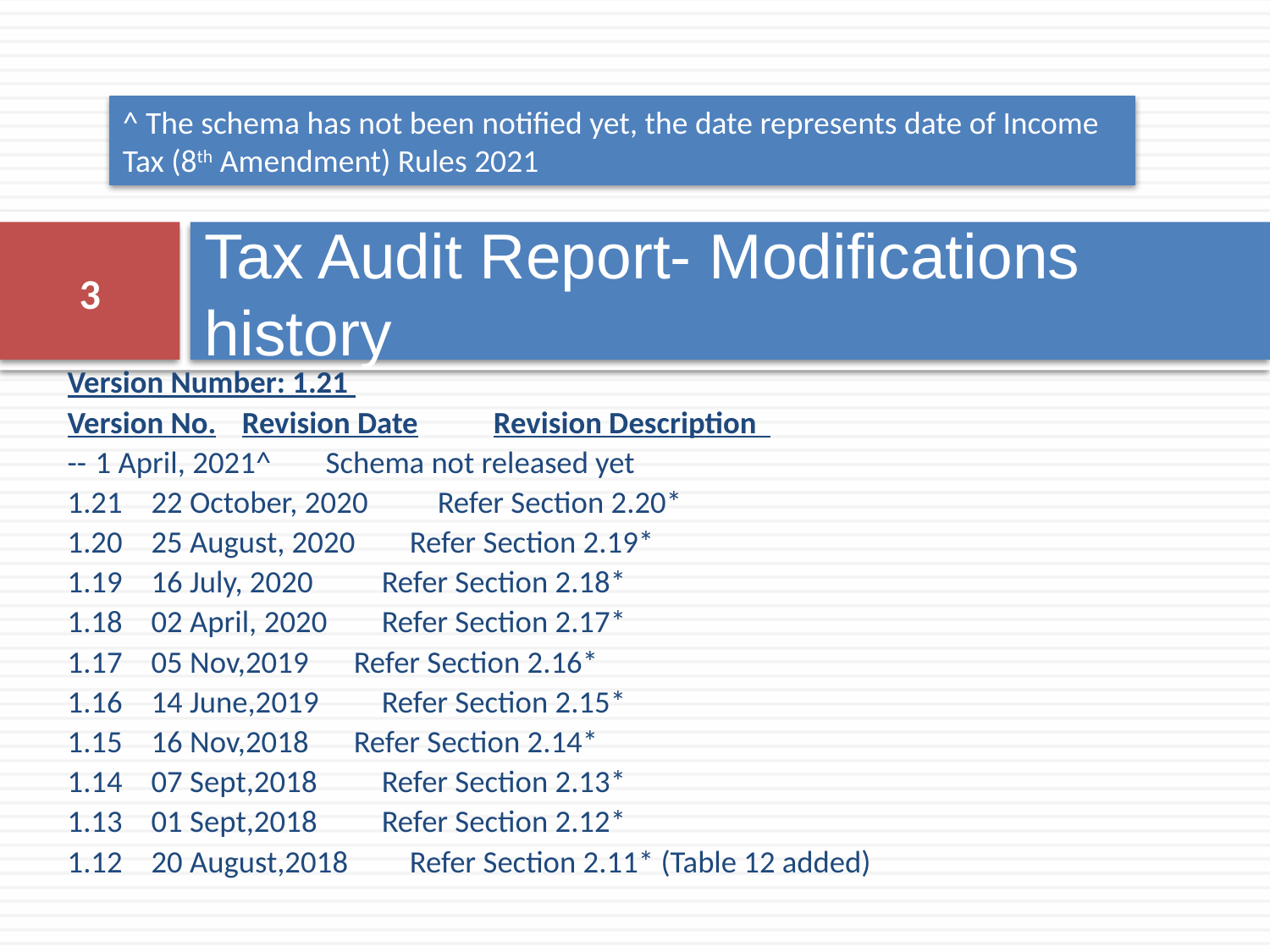

^ The schema has not been notified yet, the date represents date of Income Tax (8th Amendment) Rules 2021
# Tax Audit Report- Modifications history
3
Version Number: 1.21
Version No. 	 Revision Date     	     Revision Description
--		1 April, 2021^	     Schema not released yet
1.21 		22 October, 2020 	     Refer Section 2.20*
1.20 		25 August, 2020 	     Refer Section 2.19*
1.19 		16 July, 2020 	     Refer Section 2.18*
1.18 		02 April, 2020 	     Refer Section 2.17*
1.17 		05 Nov,2019 	     Refer Section 2.16*
1.16 		14 June,2019 	     Refer Section 2.15*
1.15 		16 Nov,2018 	     Refer Section 2.14*
1.14 		07 Sept,2018 	     Refer Section 2.13*
1.13 		01 Sept,2018 	     Refer Section 2.12*
1.12 		20 August,2018 	     Refer Section 2.11* (Table 12 added)